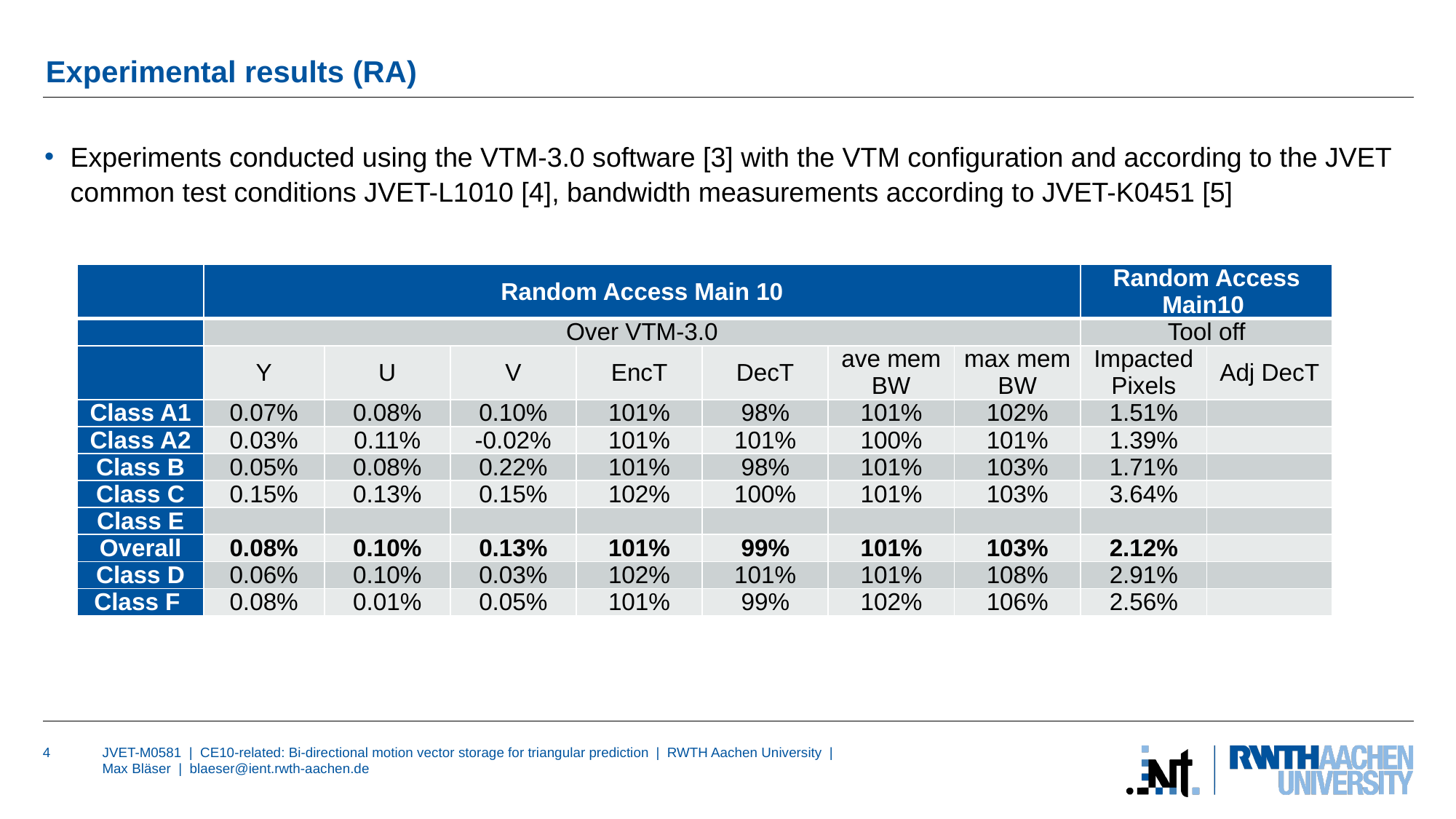

# Experimental results (RA)
Experiments conducted using the VTM-3.0 software [3] with the VTM configuration and according to the JVET common test conditions JVET-L1010 [4], bandwidth measurements according to JVET-K0451 [5]

|  | Random Access Main 10 |  |  |  |  |  |  | Random Access Main10 |  |
| --- | --- | --- | --- | --- | --- | --- | --- | --- | --- |
|  | Over VTM-3.0 |  |  |  |  |  |  | Tool off |  |
|  | Y | U | V | EncT | DecT | ave mem BW | max mem BW | Impacted Pixels | Adj DecT |
| Class A1 | 0.07% | 0.08% | 0.10% | 101% | 98% | 101% | 102% | 1.51% |  |
| Class A2 | 0.03% | 0.11% | -0.02% | 101% | 101% | 100% | 101% | 1.39% |  |
| Class B | 0.05% | 0.08% | 0.22% | 101% | 98% | 101% | 103% | 1.71% |  |
| Class C | 0.15% | 0.13% | 0.15% | 102% | 100% | 101% | 103% | 3.64% |  |
| Class E |  |  |  |  |  |  |  |  |  |
| Overall | 0.08% | 0.10% | 0.13% | 101% | 99% | 101% | 103% | 2.12% |  |
| Class D | 0.06% | 0.10% | 0.03% | 102% | 101% | 101% | 108% | 2.91% |  |
| Class F | 0.08% | 0.01% | 0.05% | 101% | 99% | 102% | 106% | 2.56% |  |